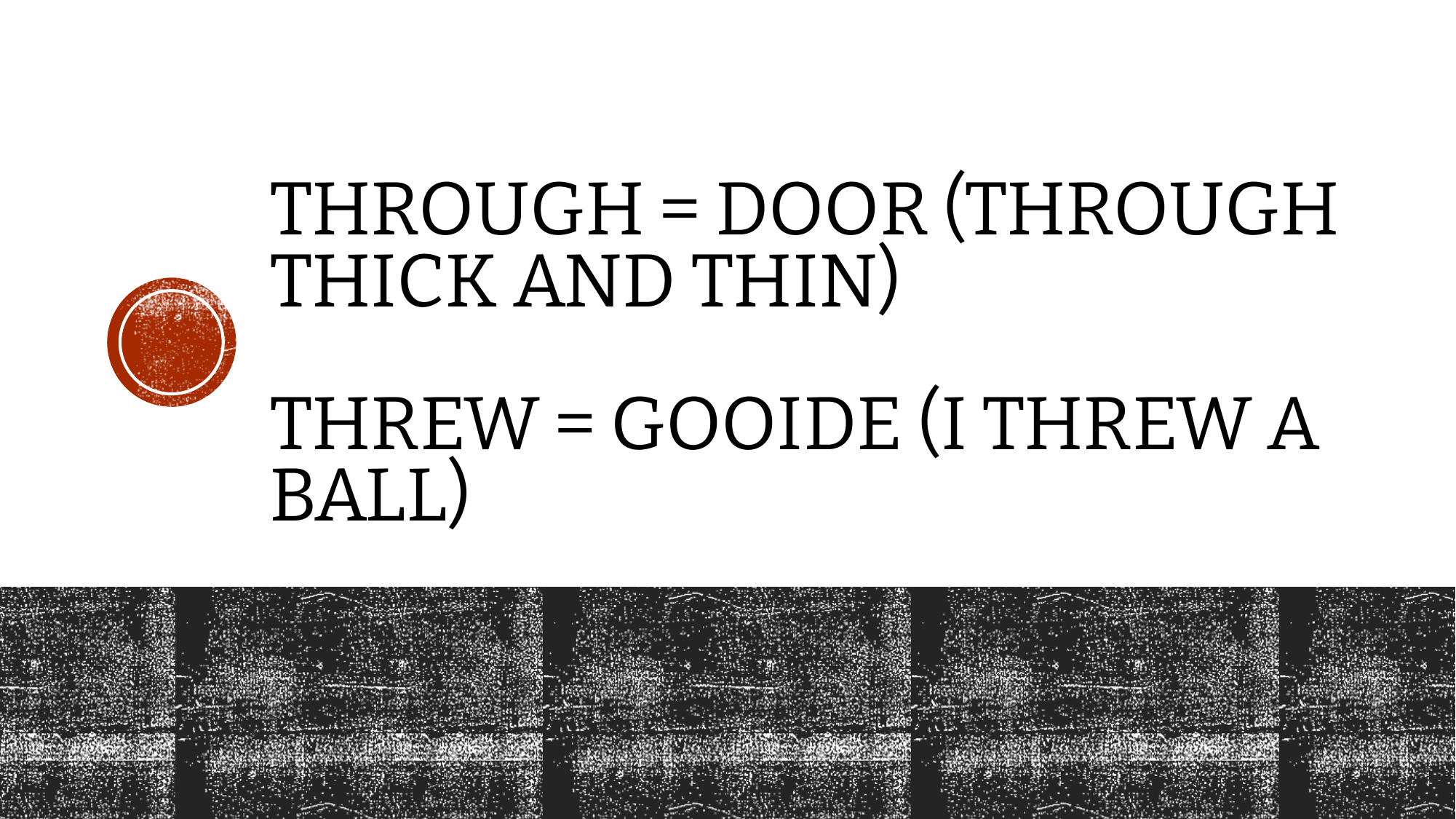

# Through = door (through thick and thin) threw = gooide (i threw a ball)